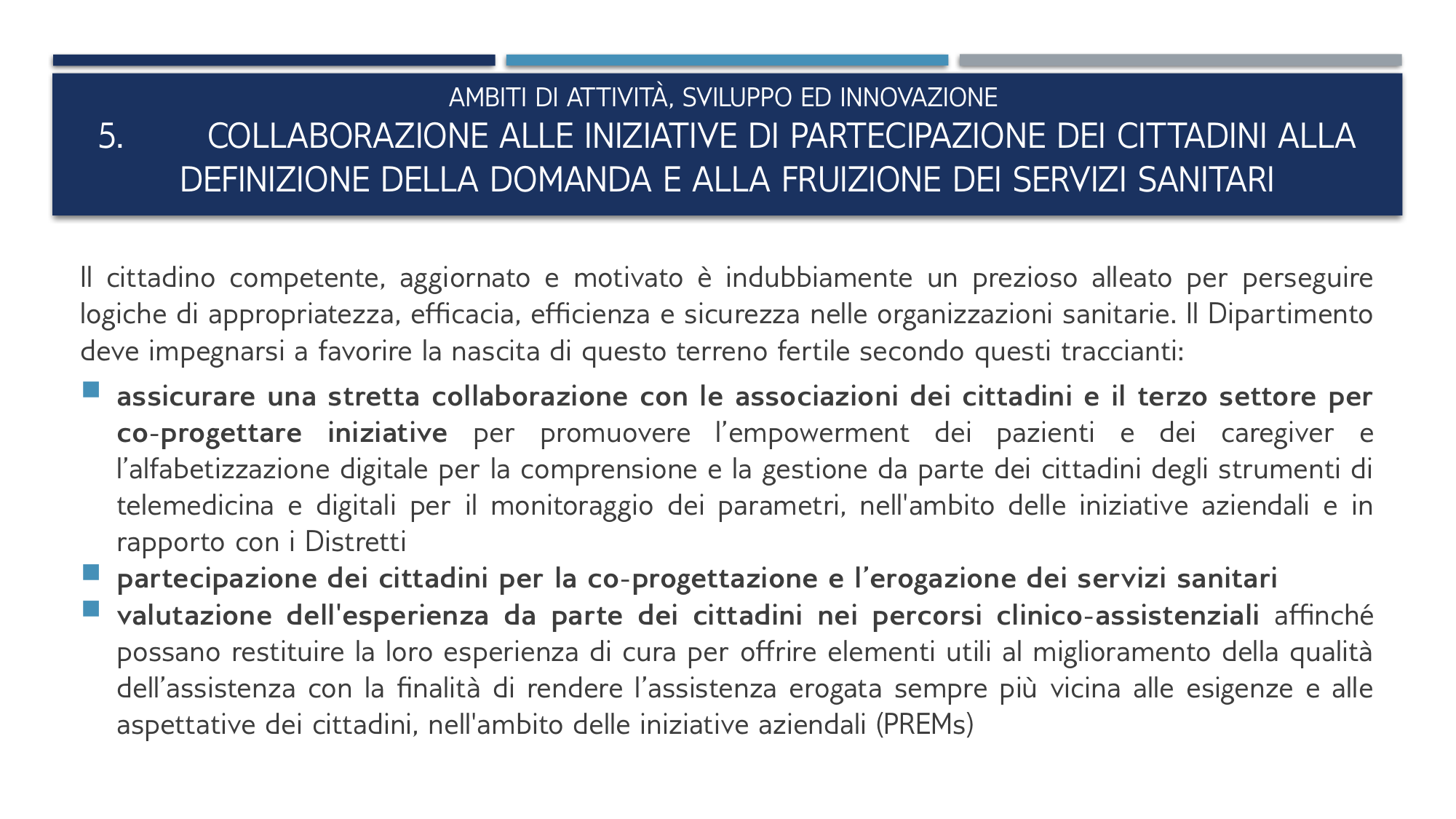

# Ambiti di attività, sviluppo ed innovazione 5.	Collaborazione alle iniziative di partecipazione dei cittadini alla definizione della domanda e alla fruizione dei servizi sanitari
Il cittadino competente, aggiornato e motivato è indubbiamente un prezioso alleato per perseguire logiche di appropriatezza, efficacia, efficienza e sicurezza nelle organizzazioni sanitarie. Il Dipartimento deve impegnarsi a favorire la nascita di questo terreno fertile secondo questi traccianti:
assicurare una stretta collaborazione con le associazioni dei cittadini e il terzo settore per co-progettare iniziative per promuovere l’empowerment dei pazienti e dei caregiver e l’alfabetizzazione digitale per la comprensione e la gestione da parte dei cittadini degli strumenti di telemedicina e digitali per il monitoraggio dei parametri, nell'ambito delle iniziative aziendali e in rapporto con i Distretti
partecipazione dei cittadini per la co-progettazione e l’erogazione dei servizi sanitari
valutazione dell'esperienza da parte dei cittadini nei percorsi clinico-assistenziali affinché possano restituire la loro esperienza di cura per offrire elementi utili al miglioramento della qualità dell’assistenza con la finalità di rendere l’assistenza erogata sempre più vicina alle esigenze e alle aspettative dei cittadini, nell'ambito delle iniziative aziendali (PREMs)